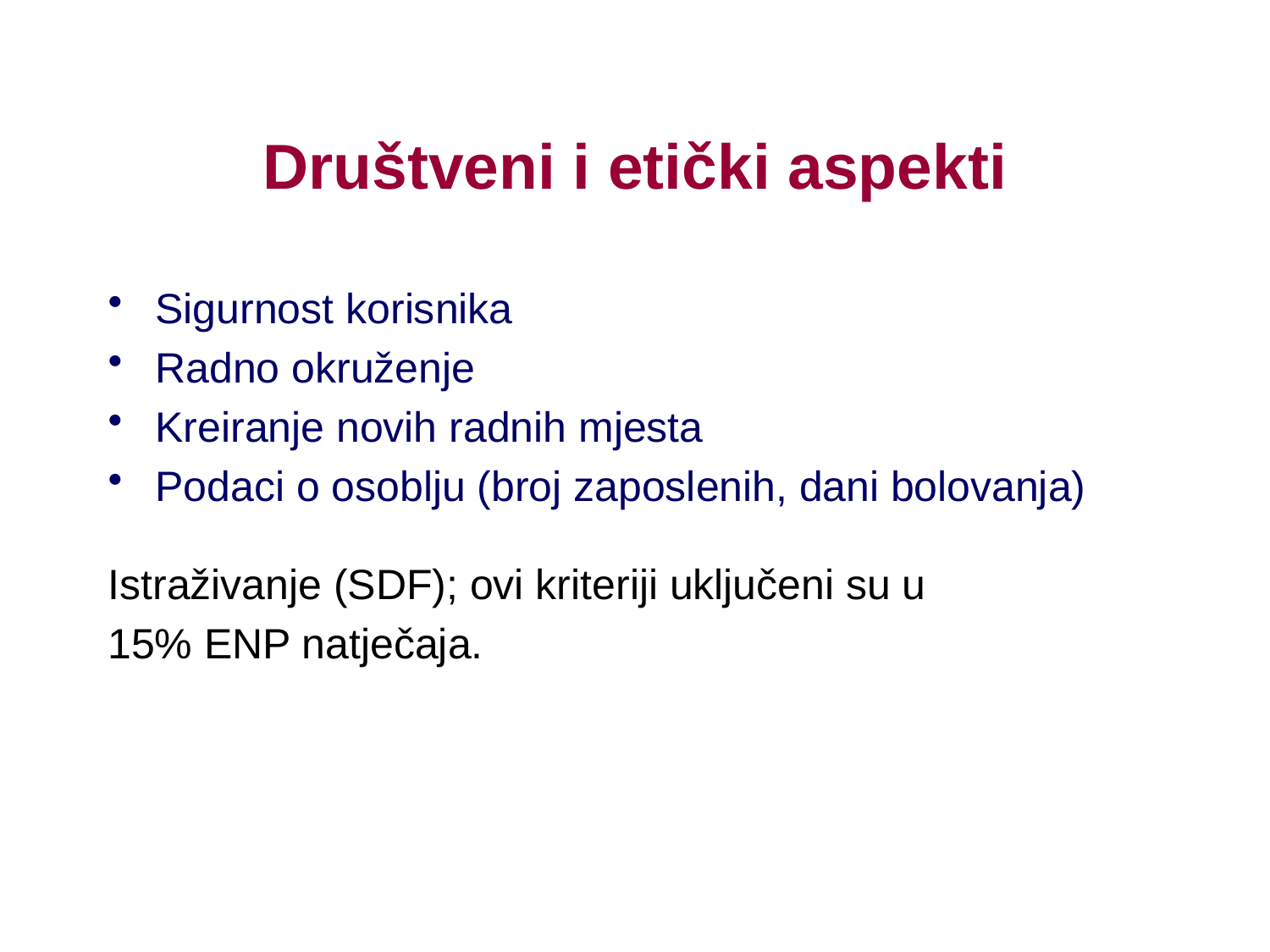

# Društveni i etički aspekti
Sigurnost korisnika
Radno okruženje
Kreiranje novih radnih mjesta
Podaci o osoblju (broj zaposlenih, dani bolovanja)

Istraživanje (SDF); ovi kriteriji uključeni su u
15% ENP natječaja.
34